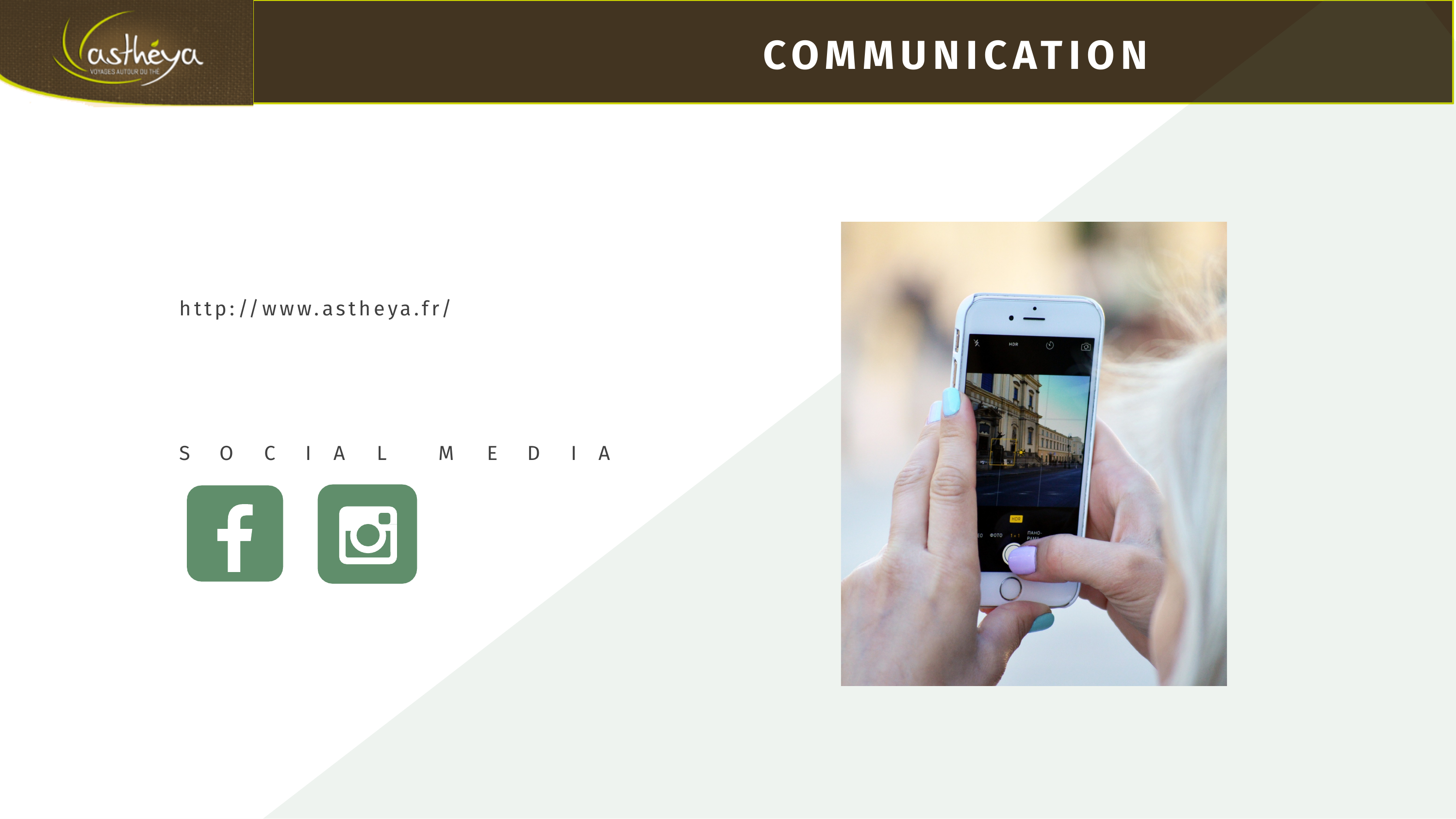

COMMUNICATION

http://www.astheya.fr/
S	O	C	I	A	L	M	E	D	I	A